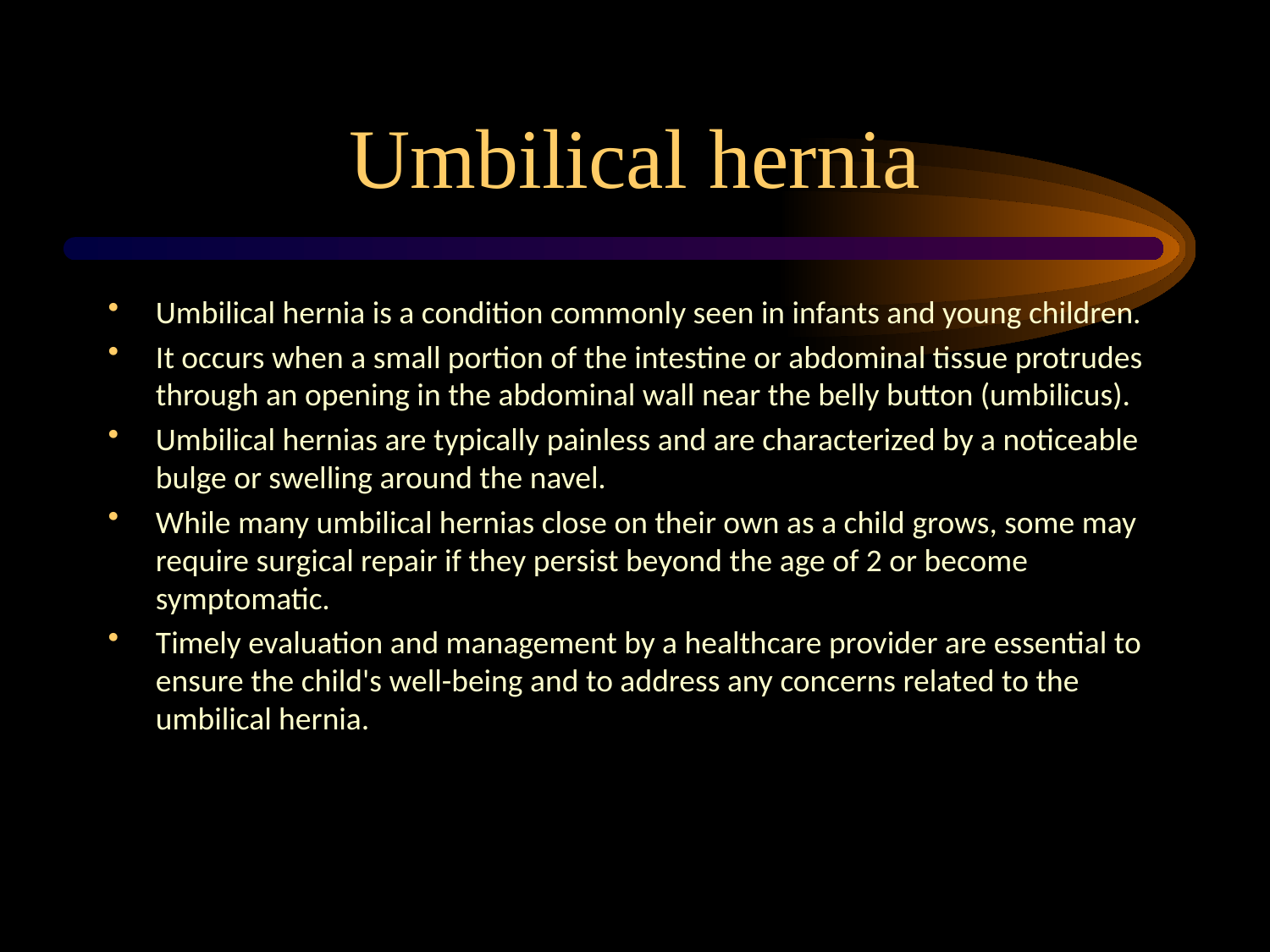

# Umbilical hernia
Umbilical hernia is a condition commonly seen in infants and young children.
It occurs when a small portion of the intestine or abdominal tissue protrudes through an opening in the abdominal wall near the belly button (umbilicus).
Umbilical hernias are typically painless and are characterized by a noticeable bulge or swelling around the navel.
While many umbilical hernias close on their own as a child grows, some may require surgical repair if they persist beyond the age of 2 or become symptomatic.
Timely evaluation and management by a healthcare provider are essential to ensure the child's well-being and to address any concerns related to the umbilical hernia.